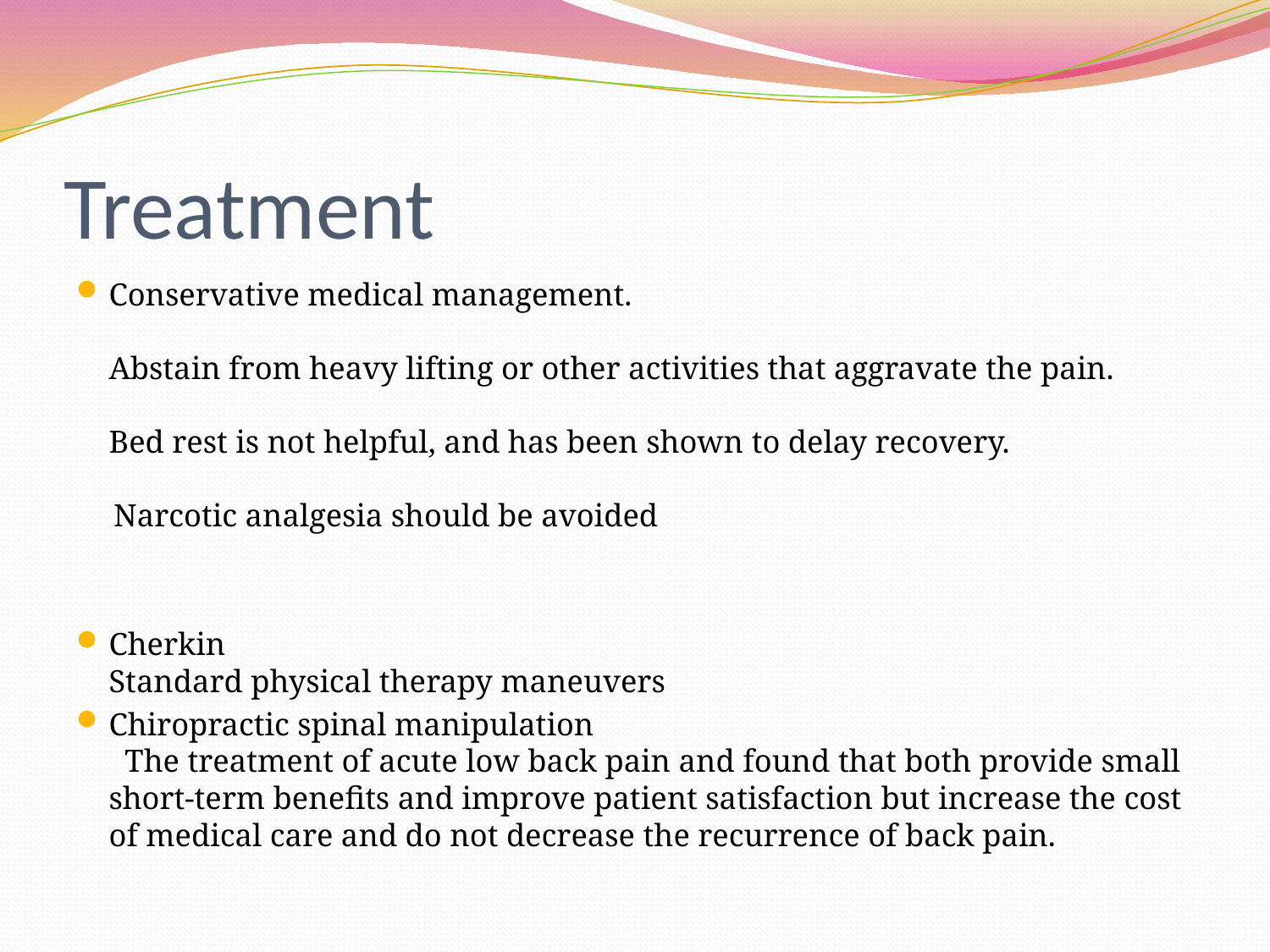

# Treatment
Conservative medical management.
Abstain from heavy lifting or other activities that aggravate the pain.
Bed rest is not helpful, and has been shown to delay recovery.
 Narcotic analgesia should be avoided

Cherkin
Standard physical therapy maneuvers
Chiropractic spinal manipulation
  The treatment of acute low back pain and found that both provide small short-term benefits and improve patient satisfaction but increase the cost of medical care and do not decrease the recurrence of back pain.